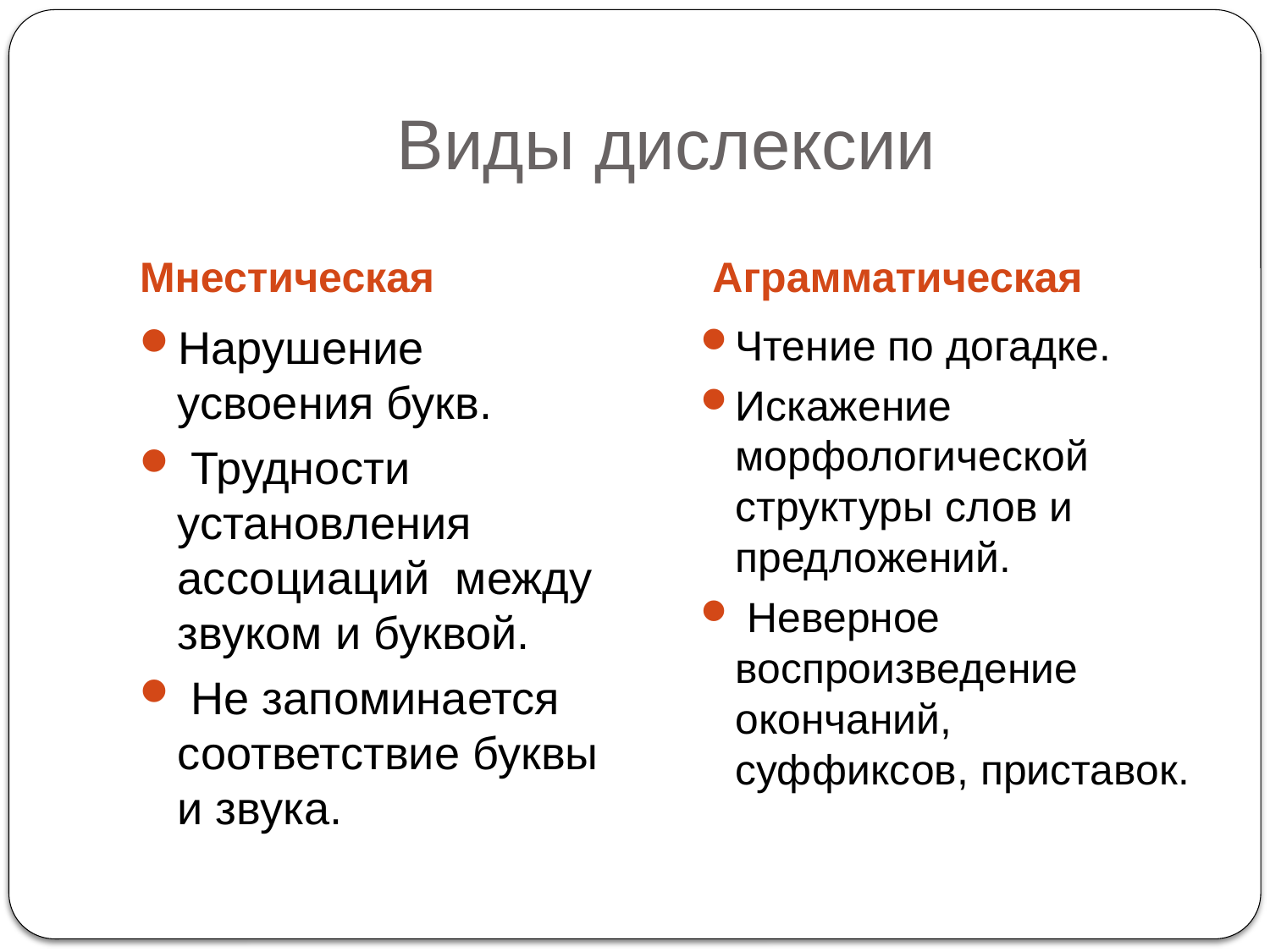

# Виды дислексии
Мнестическая
 Аграмматическая
Нарушение усвоения букв.
 Трудности установления ассоциаций  между звуком и буквой.
 Не запоминается соответствие буквы и звука.
Чтение по догадке.
Искажение  морфологической структуры слов и предложений.
 Неверное воспроизведение  окончаний, суффиксов, приставок.